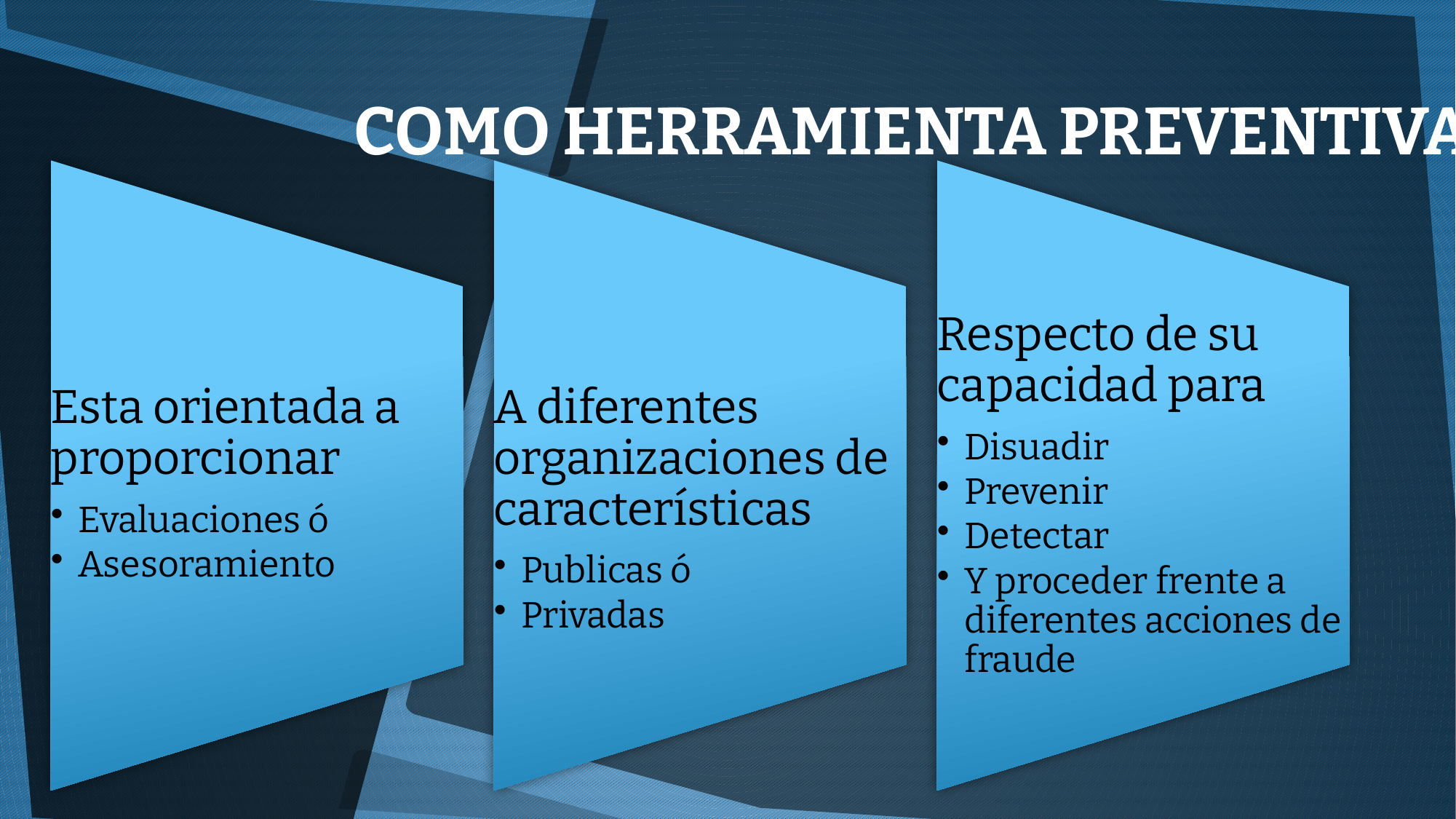

# COMO HERRAMIENTA PREVENTIVA

Esta orientada a proporcionar
Evaluaciones ó
Asesoramiento

A diferentes organizaciones de características
Publicas ó
Privadas
Respecto de su capacidad para
Disuadir
Prevenir
Detectar
Y proceder frente a diferentes acciones de fraude